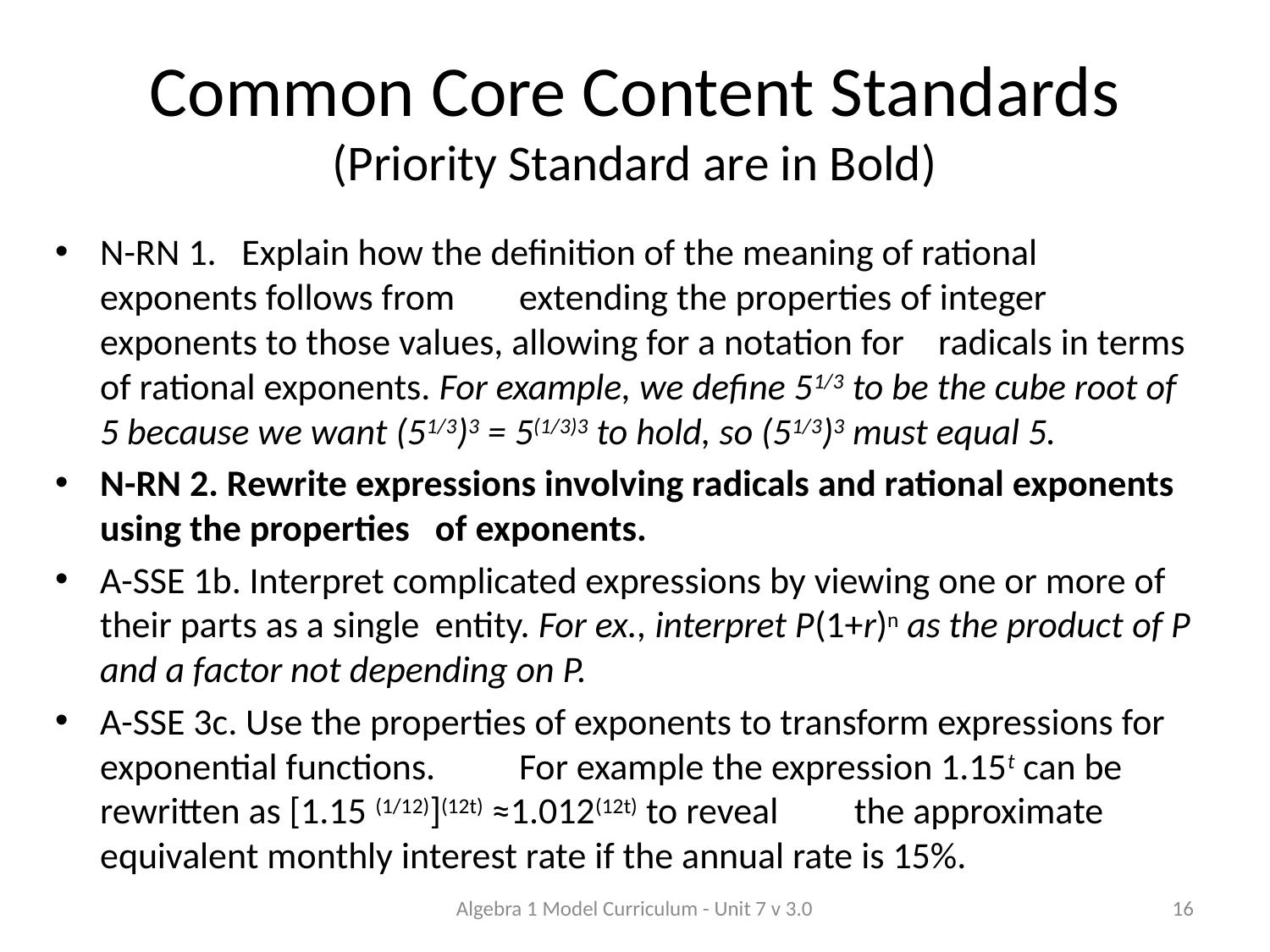

# Common Core Content Standards (Priority Standard are in Bold)
N-RN 1.   Explain how the definition of the meaning of rational exponents follows from 	extending the properties of integer exponents to those values, allowing for a notation for 	radicals in terms of rational exponents. For example, we define 51/3 to be the cube root of 	5 because we want (51/3)3 = 5(1/3)3 to hold, so (51/3)3 must equal 5.
N-RN 2. Rewrite expressions involving radicals and rational exponents using the properties 	of exponents.
A-SSE 1b. Interpret complicated expressions by viewing one or more of their parts as a single 	entity. For ex., interpret P(1+r)n as the product of P and a factor not depending on P.
A-SSE 3c. Use the properties of exponents to transform expressions for exponential functions. 	For example the expression 1.15t can be rewritten as [1.15 (1/12)](12t) ≈1.012(12t) to reveal 	the approximate equivalent monthly interest rate if the annual rate is 15%.

Algebra 1 Model Curriculum - Unit 7 v 3.0
16